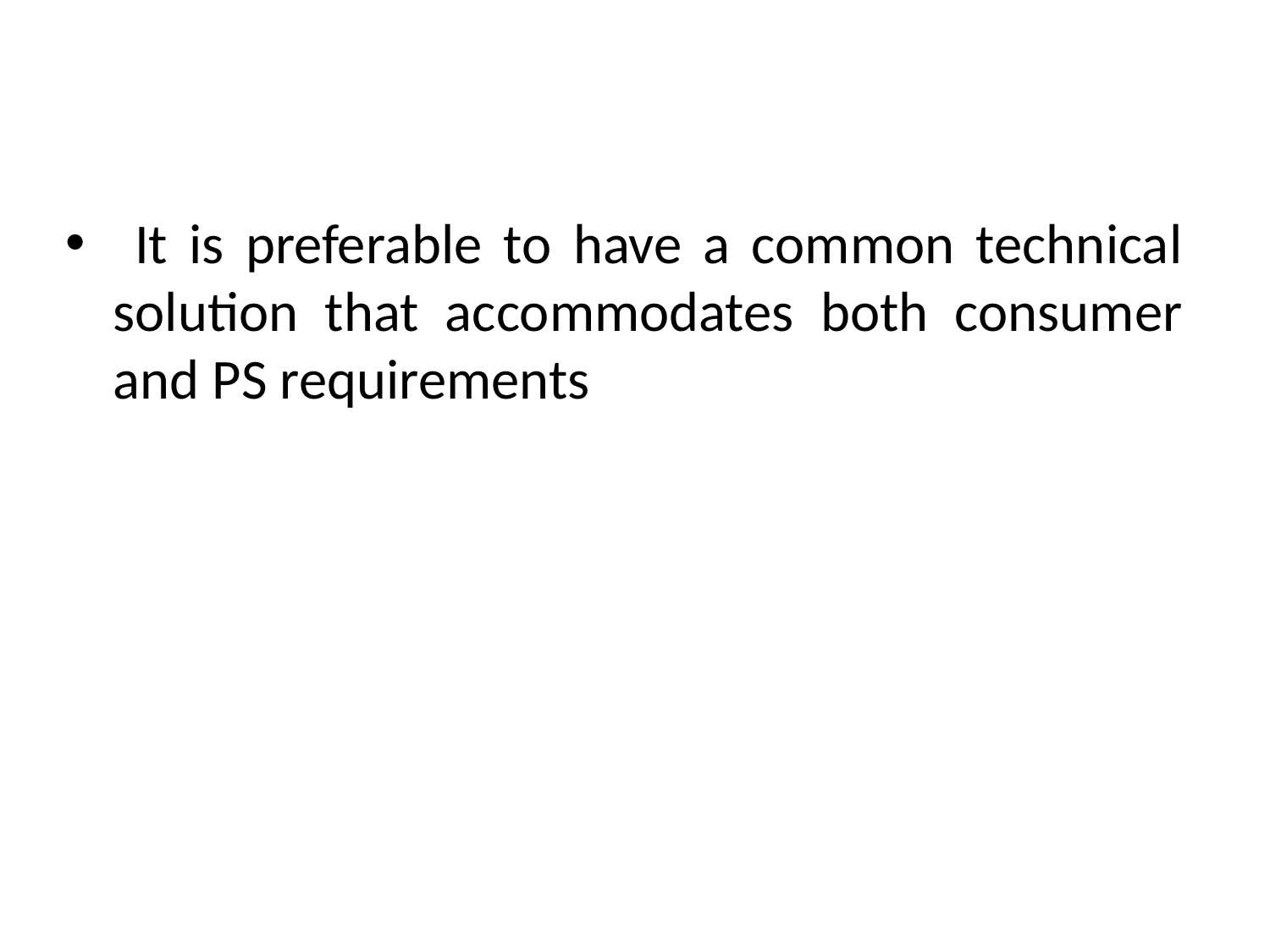

It is preferable to have a common technical solution that accommodates both consumer and PS requirements